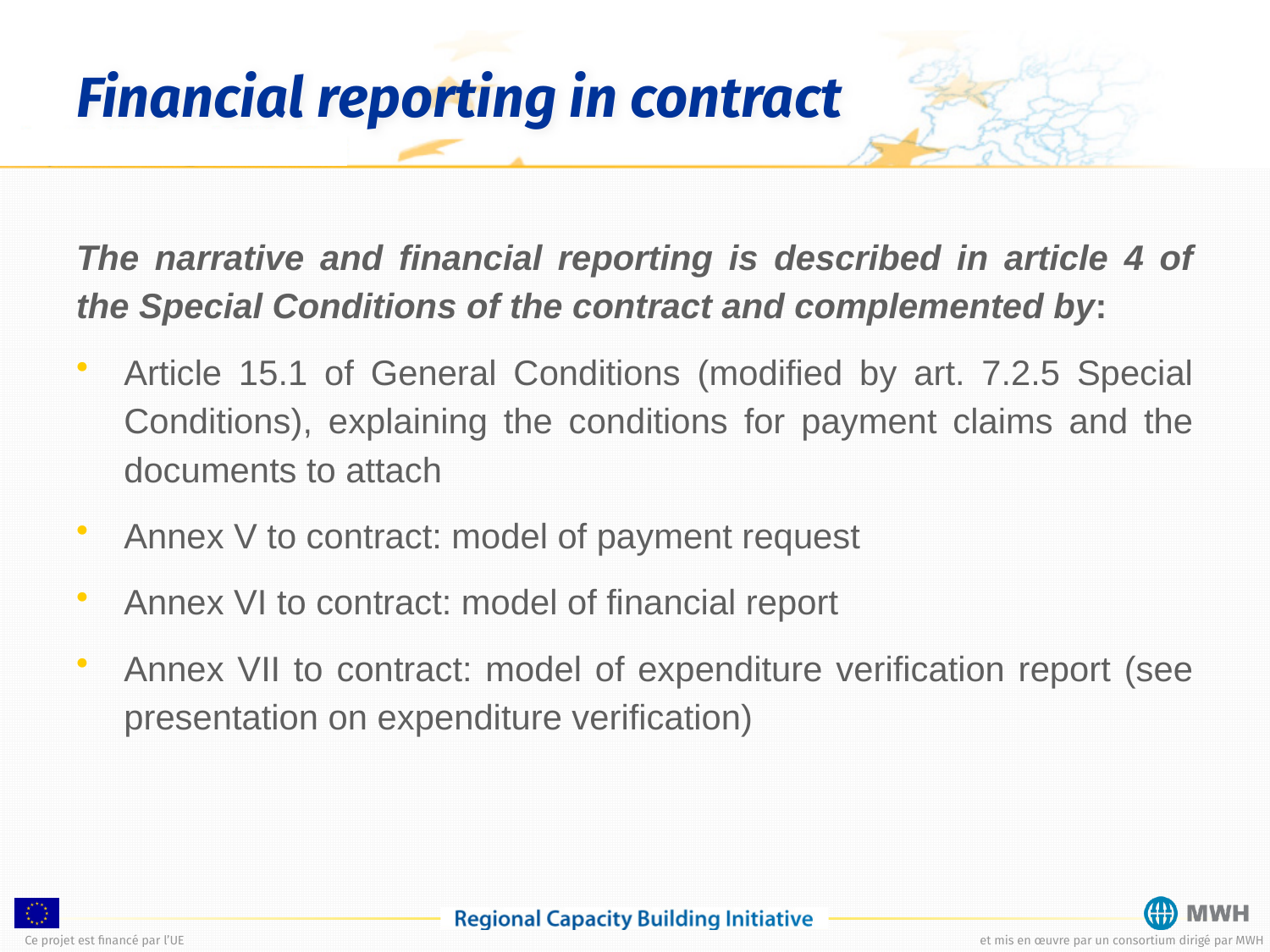

# Financial reporting in contract
The narrative and financial reporting is described in article 4 of the Special Conditions of the contract and complemented by:
Article 15.1 of General Conditions (modified by art. 7.2.5 Special Conditions), explaining the conditions for payment claims and the documents to attach
Annex V to contract: model of payment request
Annex VI to contract: model of financial report
Annex VII to contract: model of expenditure verification report (see presentation on expenditure verification)